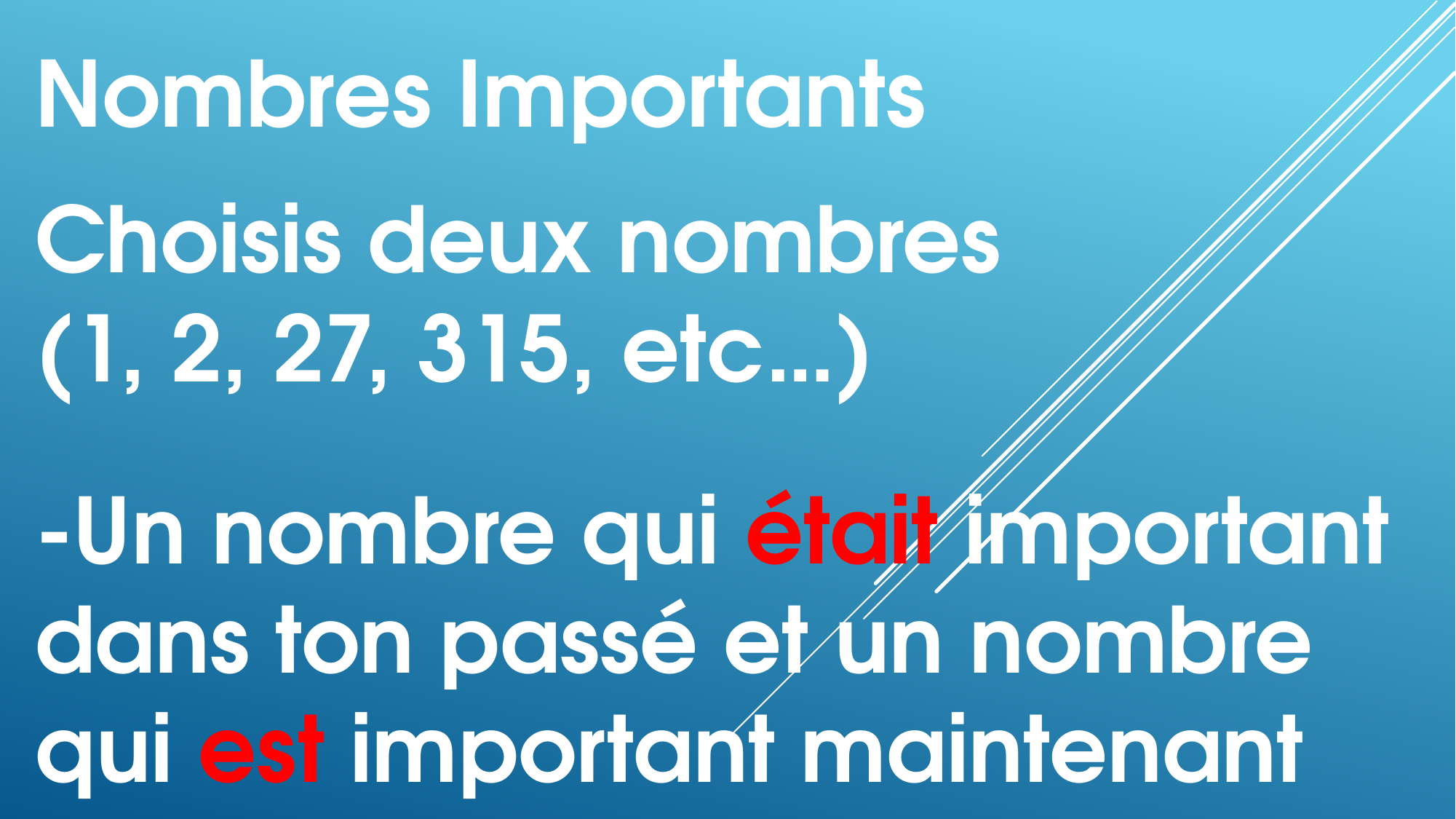

Nombres Importants

Choisis deux nombres
(1, 2, 27, 315, etc…)

-Un nombre qui était important dans ton passé et un nombre qui est important maintenant